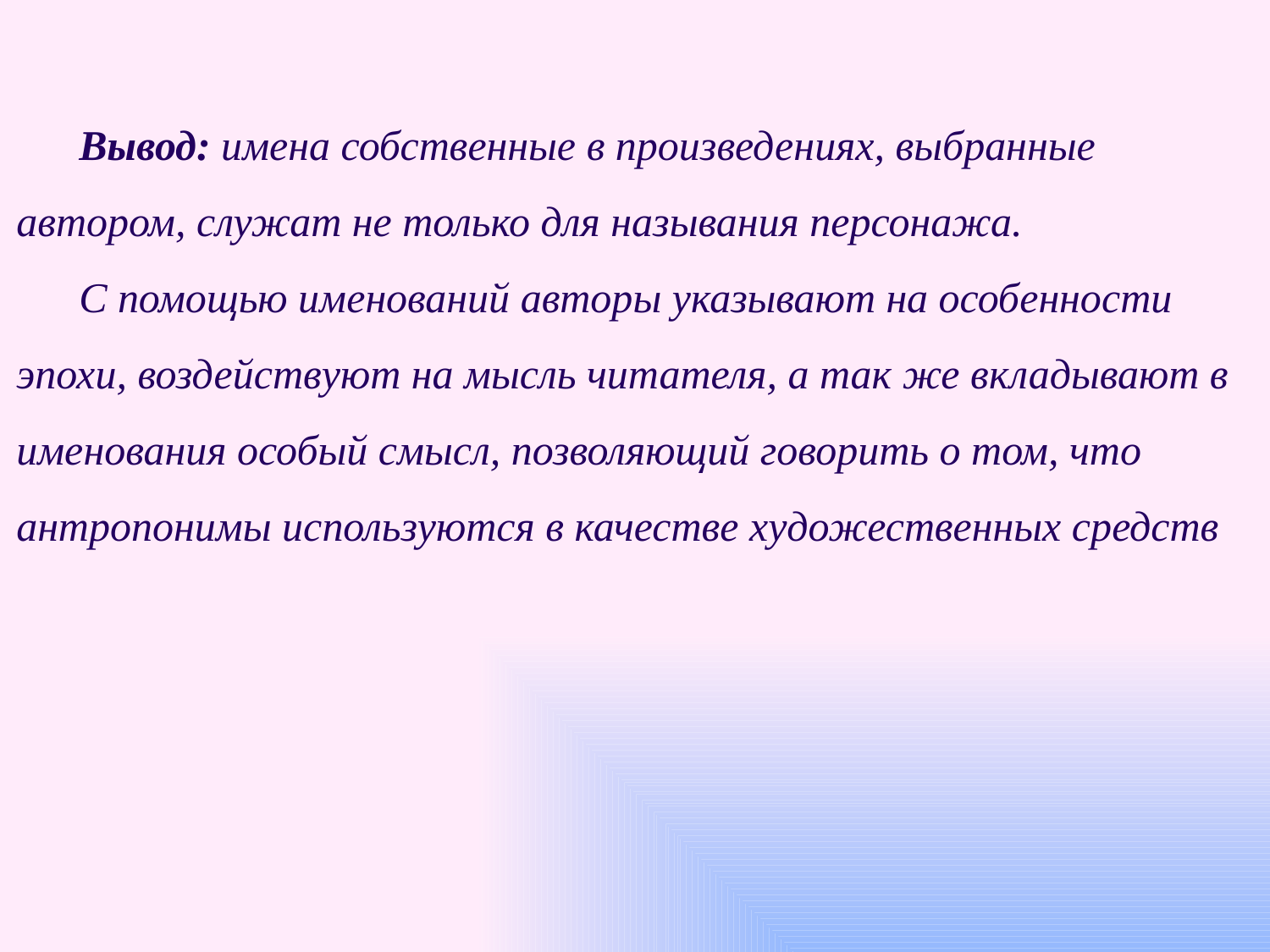

Вывод: имена собственные в произведениях, выбранные автором, служат не только для называния персонажа.
С помощью именований авторы указывают на особенности эпохи, воздействуют на мысль читателя, а так же вкладывают в именования особый смысл, позволяющий говорить о том, что антропонимы используются в качестве художественных средств